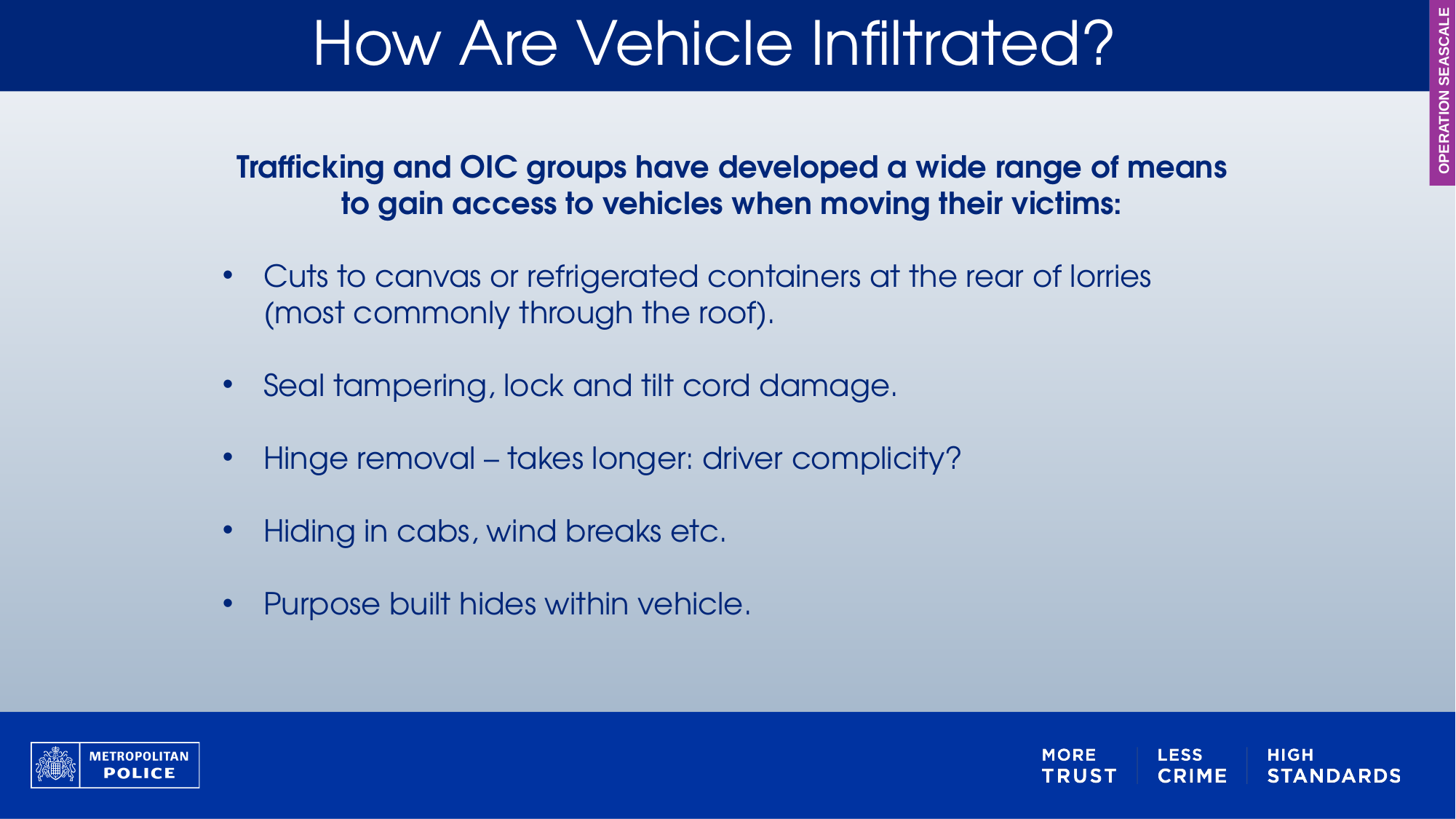

How Are Vehicle Infiltrated?
OPERATION SEASCALE
Trafficking and OIC groups have developed a wide range of means to gain access to vehicles when moving their victims:

Cuts to canvas or refrigerated containers at the rear of lorries (most commonly through the roof).

Seal tampering, lock and tilt cord damage.

Hinge removal – takes longer: driver complicity?

Hiding in cabs, wind breaks etc.

Purpose built hides within vehicle.